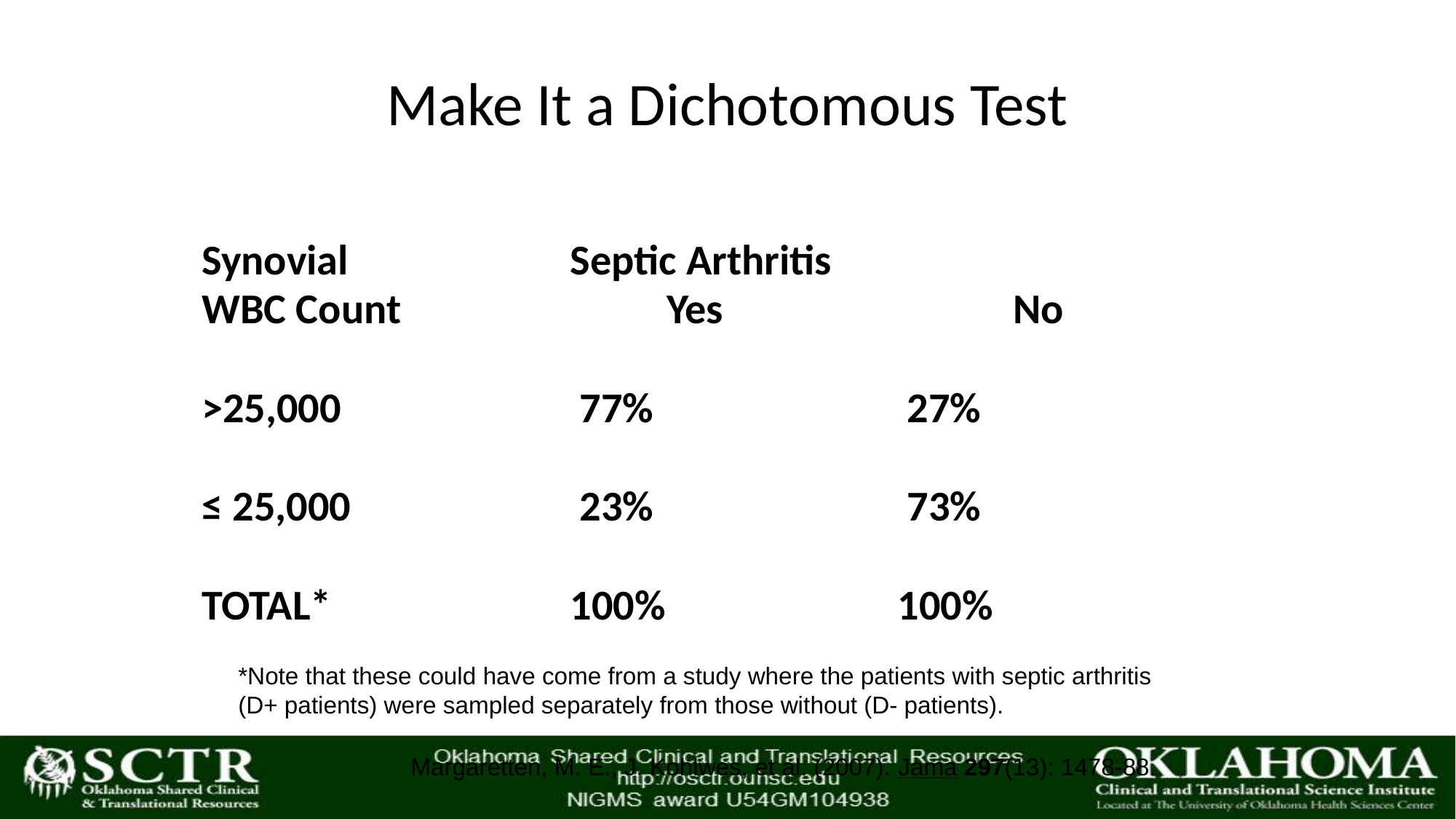

# Make It a Dichotomous Test
Synovial			Septic Arthritis
WBC Count 		          Yes		            No

>25,000			 77%			 27%

≤ 25,000			 23%			 73%

TOTAL*			100%			100%

*Note that these could have come from a study where the patients with septic arthritis (D+ patients) were sampled separately from those without (D- patients).
Margaretten, M. E., J. Kohlwes, et al. (2007). Jama 297(13): 1478-88.